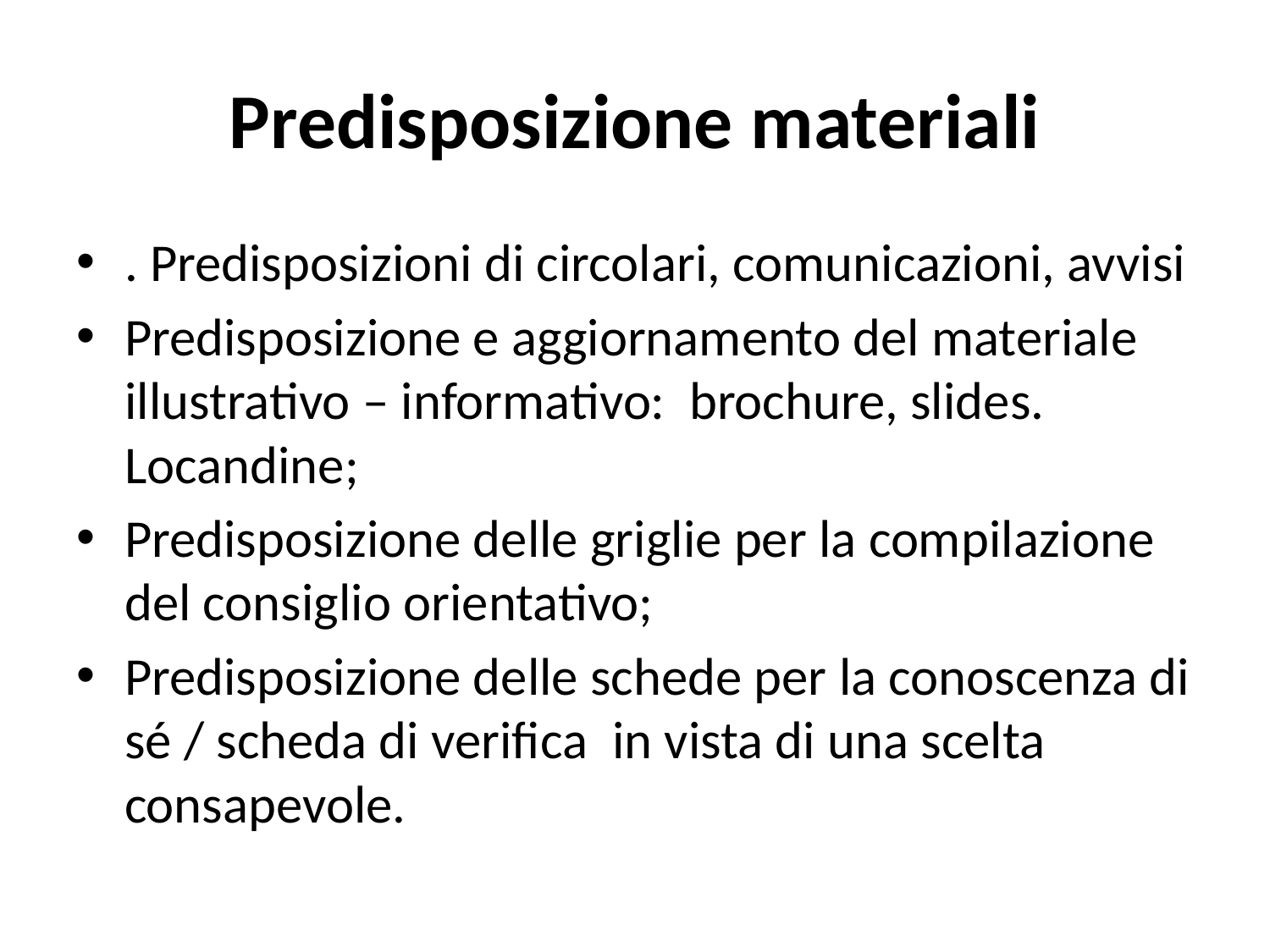

# Predisposizione materiali
. Predisposizioni di circolari, comunicazioni, avvisi
Predisposizione e aggiornamento del materiale illustrativo – informativo:  brochure, slides. Locandine;
Predisposizione delle griglie per la compilazione del consiglio orientativo;
Predisposizione delle schede per la conoscenza di sé / scheda di verifica  in vista di una scelta consapevole.